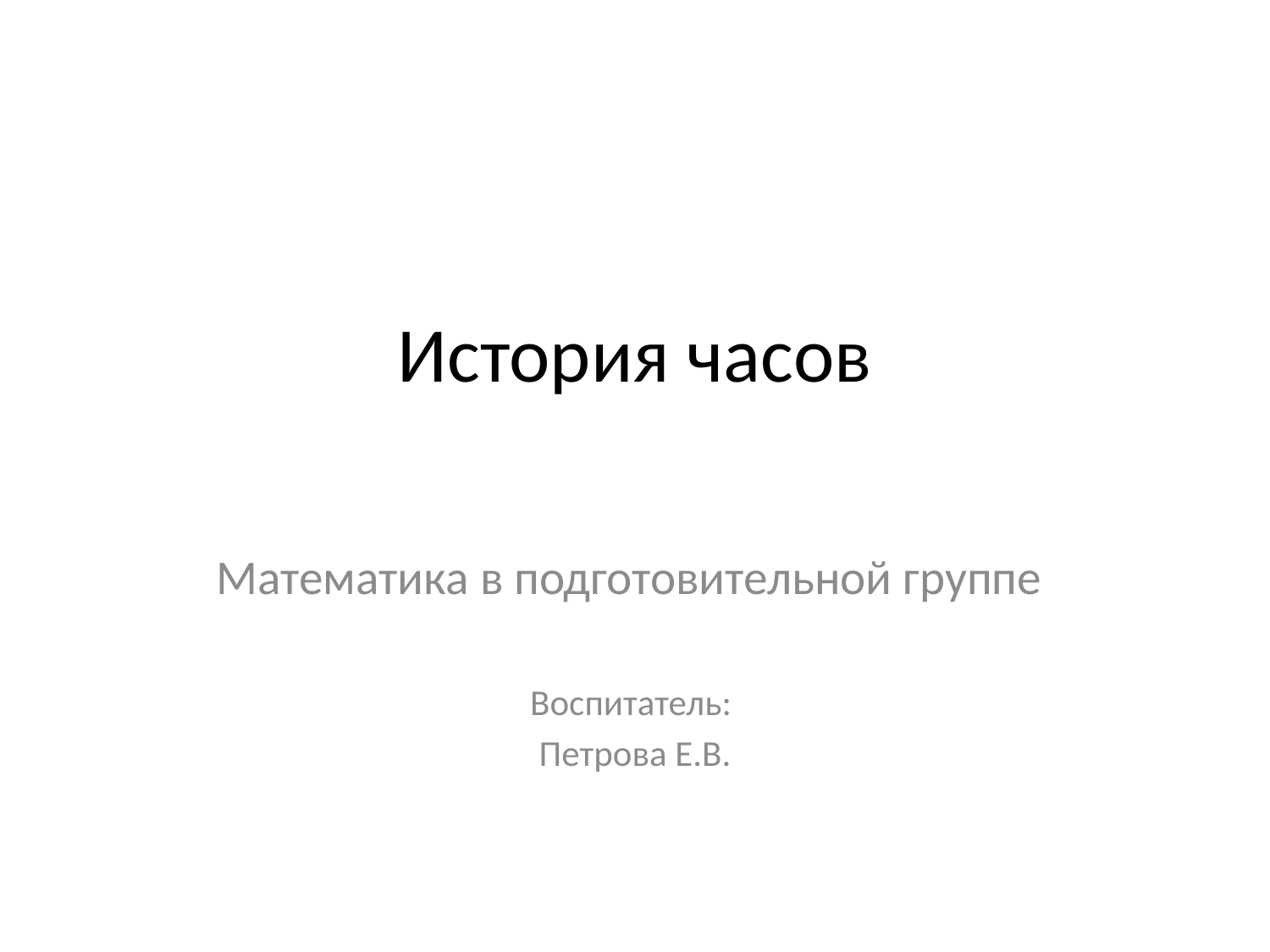

# История часов
Математика в подготовительной группе

Воспитатель:
Петрова Е.В.